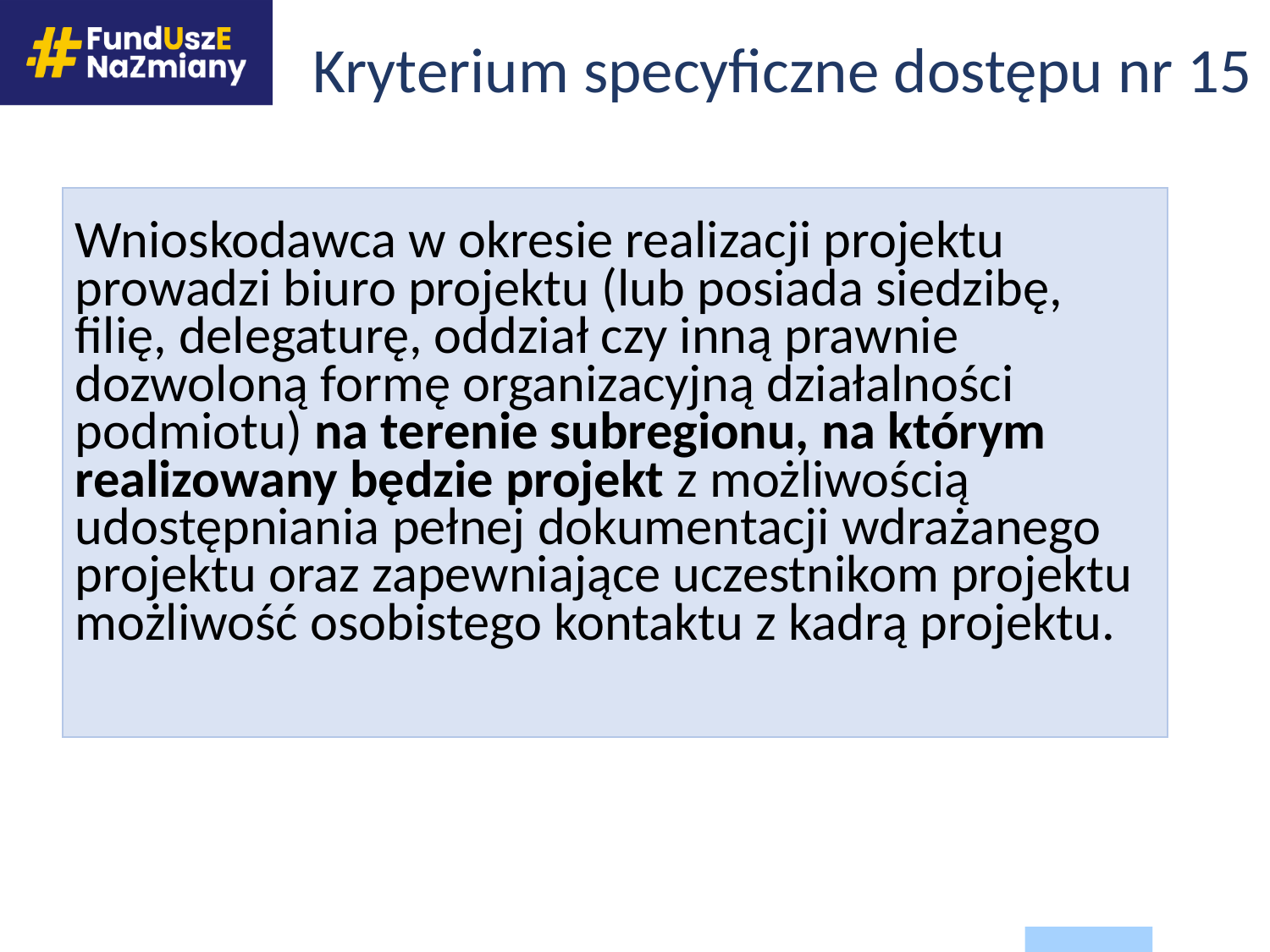

Kryterium specyficzne dostępu nr 15
Wnioskodawca w okresie realizacji projektu prowadzi biuro projektu (lub posiada siedzibę, filię, delegaturę, oddział czy inną prawnie dozwoloną formę organizacyjną działalności podmiotu) na terenie subregionu, na którym realizowany będzie projekt z możliwością udostępniania pełnej dokumentacji wdrażanego projektu oraz zapewniające uczestnikom projektu możliwość osobistego kontaktu z kadrą projektu.